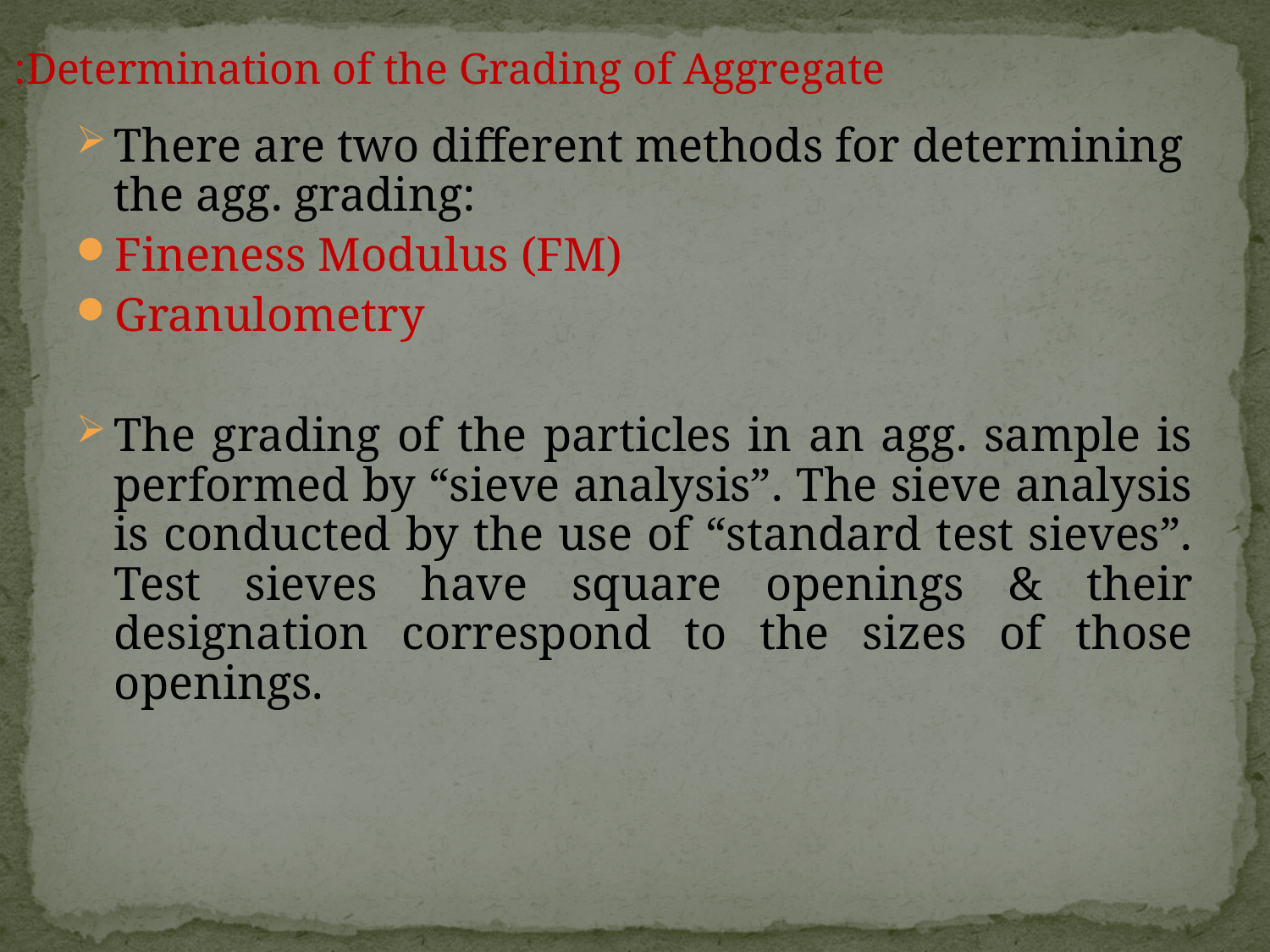

Determination of the Grading of Aggregate:
There are two different methods for determining the agg. grading:
Fineness Modulus (FM)
Granulometry

The grading of the particles in an agg. sample is performed by “sieve analysis”. The sieve analysis is conducted by the use of “standard test sieves”. Test sieves have square openings & their designation correspond to the sizes of those openings.